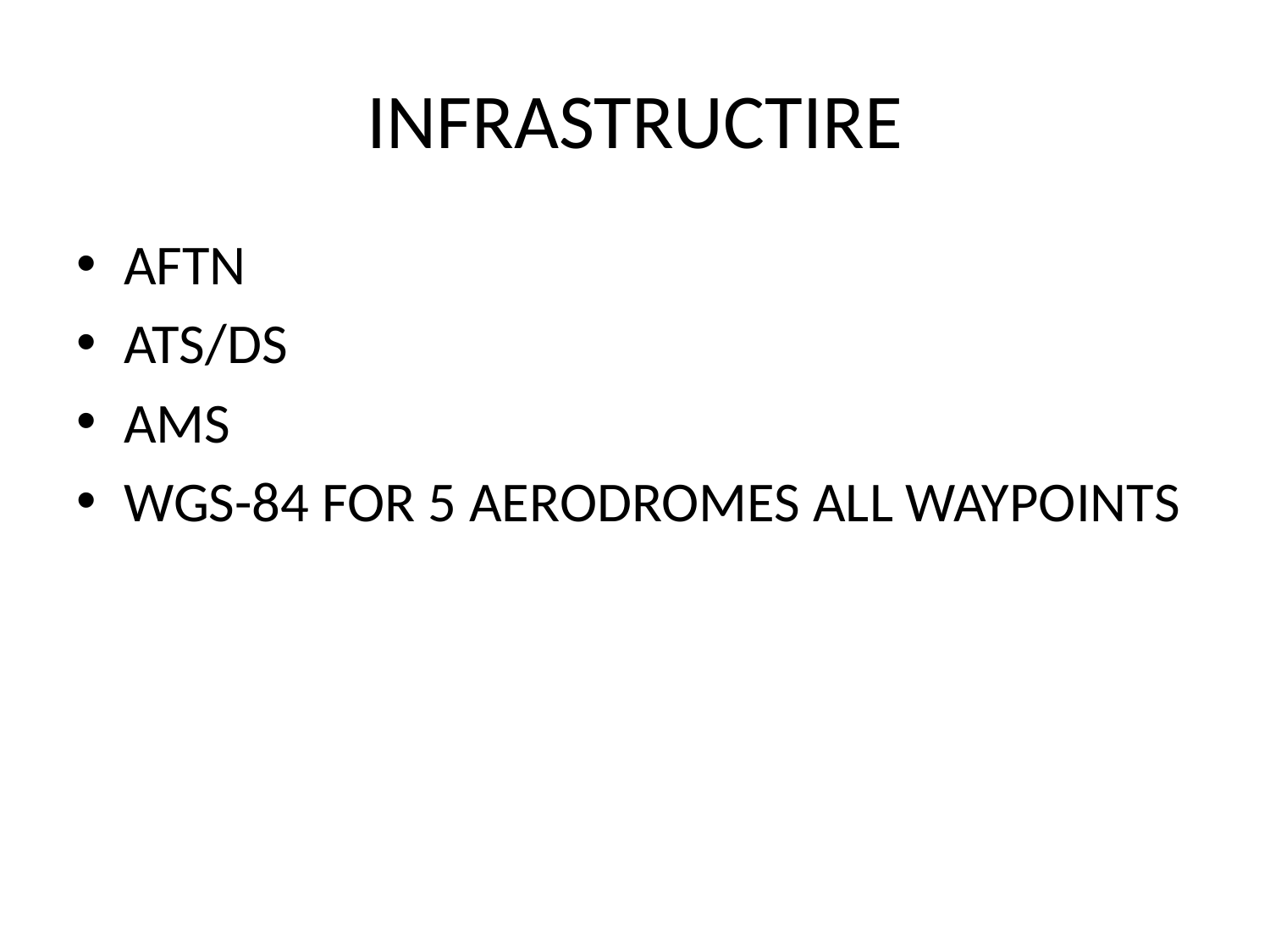

# INFRASTRUCTIRE
AFTN
ATS/DS
AMS
WGS-84 FOR 5 AERODROMES ALL WAYPOINTS